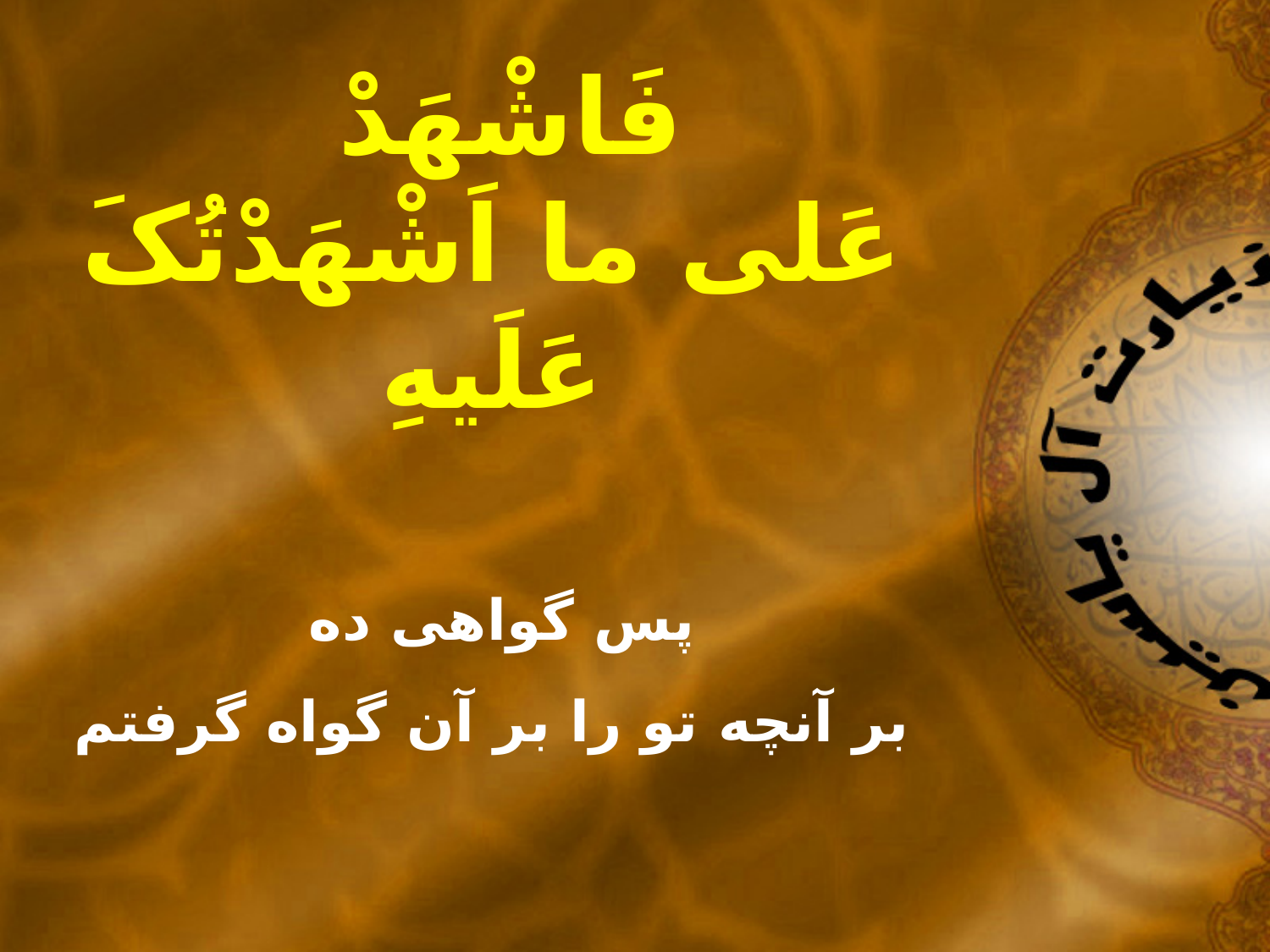

فَاشْهَدْ
عَلى ما اَشْهَدْتُکَ عَلَيهِ
پس گواهى ده
بر آنچه تو را بر آن گواه گرفتم